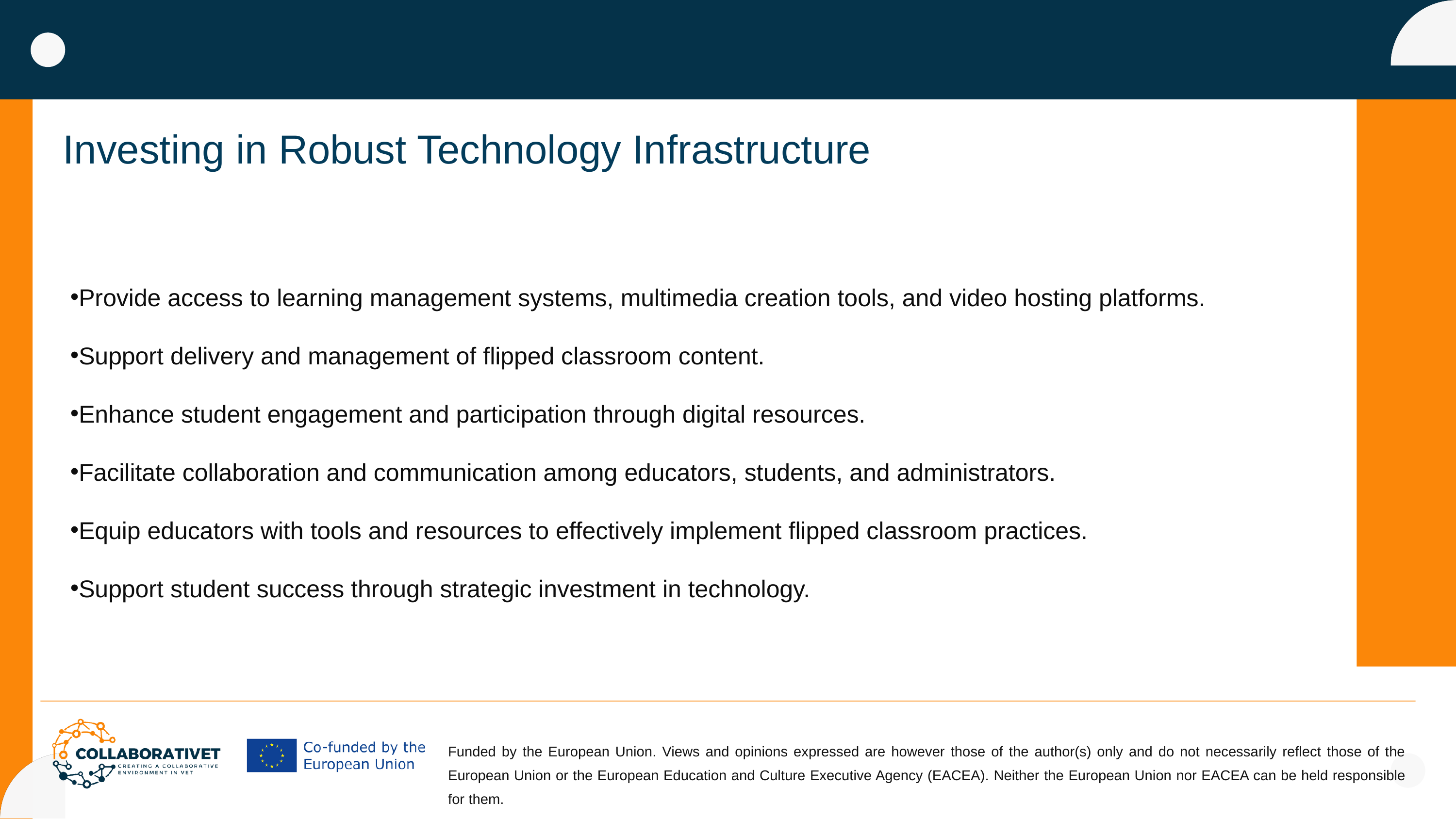

Investing in Robust Technology Infrastructure
Provide access to learning management systems, multimedia creation tools, and video hosting platforms.
Support delivery and management of flipped classroom content.
Enhance student engagement and participation through digital resources.
Facilitate collaboration and communication among educators, students, and administrators.
Equip educators with tools and resources to effectively implement flipped classroom practices.
Support student success through strategic investment in technology.

Funded by the European Union. Views and opinions expressed are however those of the author(s) only and do not necessarily reflect those of the European Union or the European Education and Culture Executive Agency (EACEA). Neither the European Union nor EACEA can be held responsible for them.